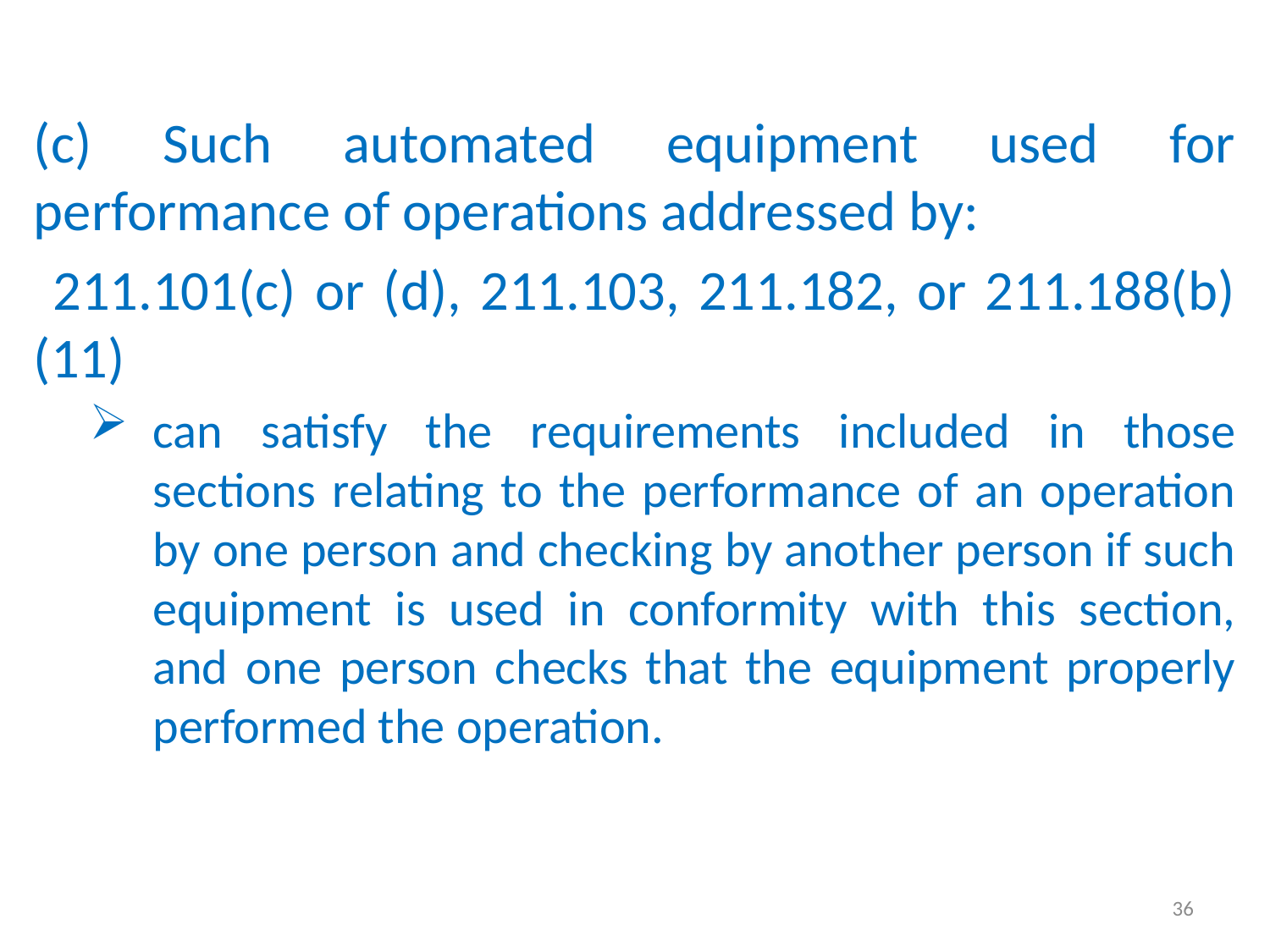

(c) Such automated equipment used for performance of operations addressed by:
 211.101(c) or (d), 211.103, 211.182, or 211.188(b)(11)
can satisfy the requirements included in those sections relating to the performance of an operation by one person and checking by another person if such equipment is used in conformity with this section, and one person checks that the equipment properly performed the operation.

36